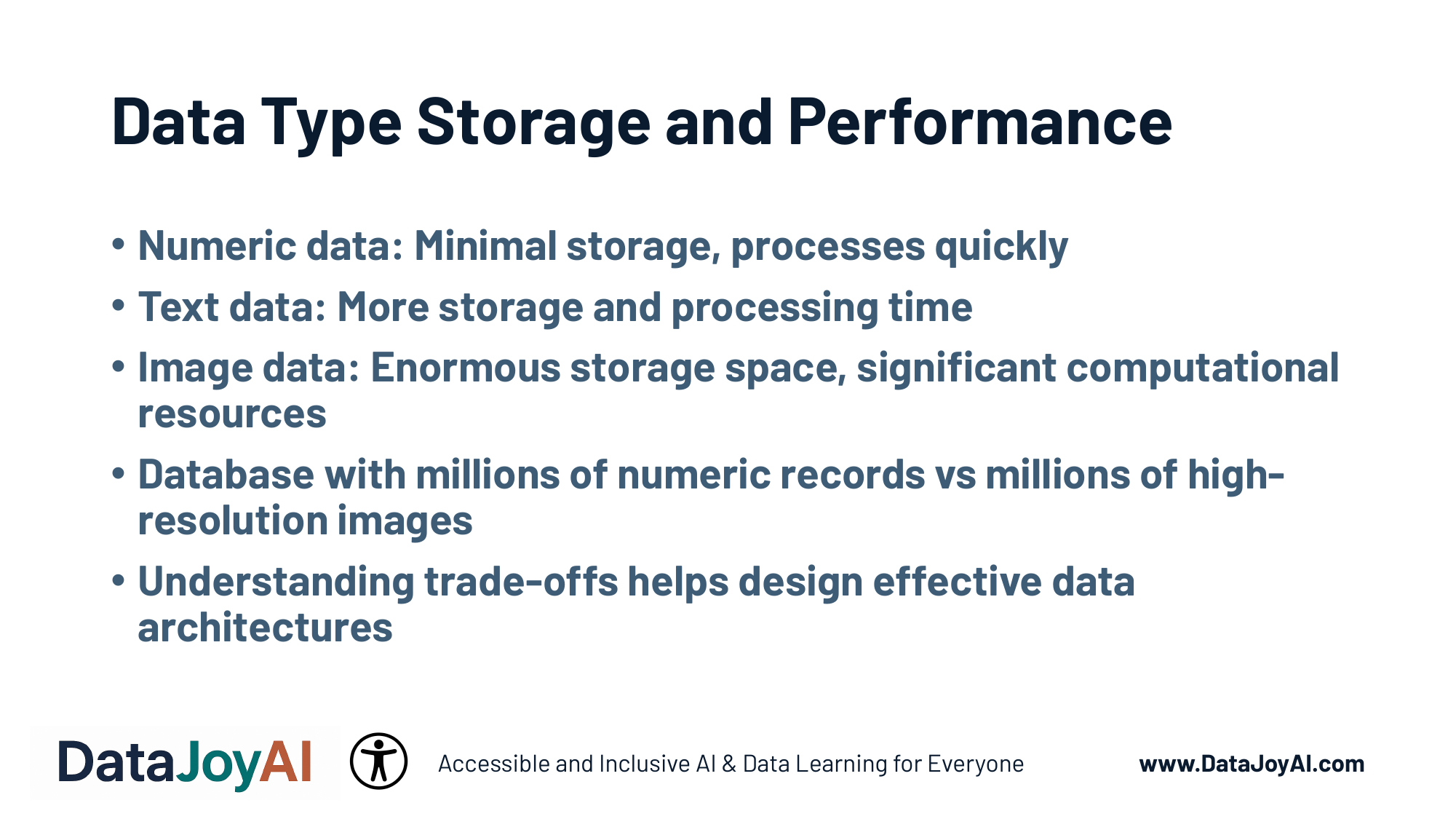

# Data Type Storage and Performance
Numeric data: Minimal storage, processes quickly
Text data: More storage and processing time
Image data: Enormous storage space, significant computational resources
Database with millions of numeric records vs millions of high-resolution images
Understanding trade-offs helps design effective data architectures